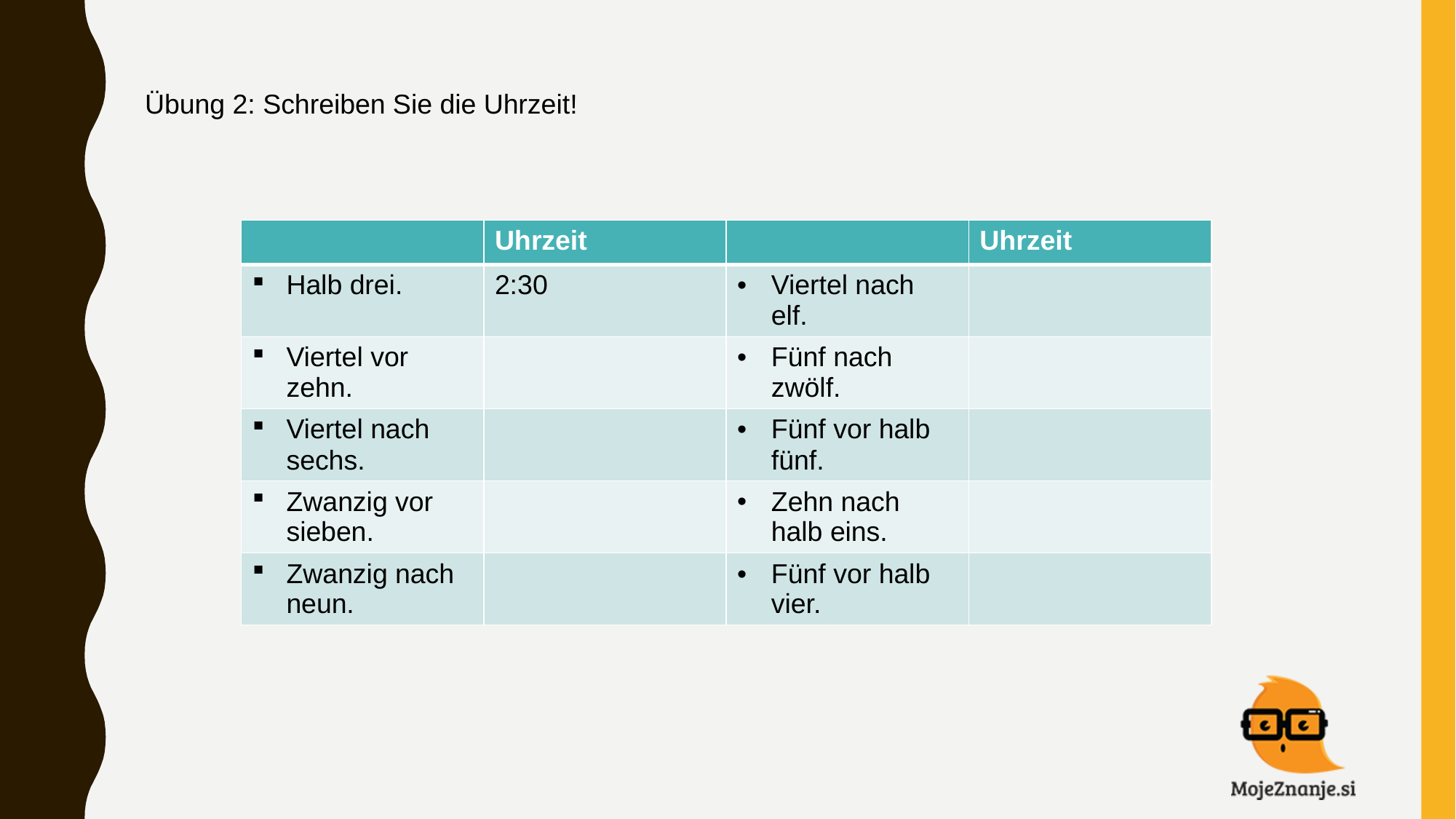

Übung 2: Schreiben Sie die Uhrzeit!
|  | Uhrzeit |  | Uhrzeit |
| --- | --- | --- | --- |
| Halb drei. | 2:30 | Viertel nach elf. |  |
| Viertel vor zehn. |  | Fünf nach zwölf. |  |
| Viertel nach sechs. |  | Fünf vor halb fünf. |  |
| Zwanzig vor sieben. |  | Zehn nach halb eins. |  |
| Zwanzig nach neun. |  | Fünf vor halb vier. |  |